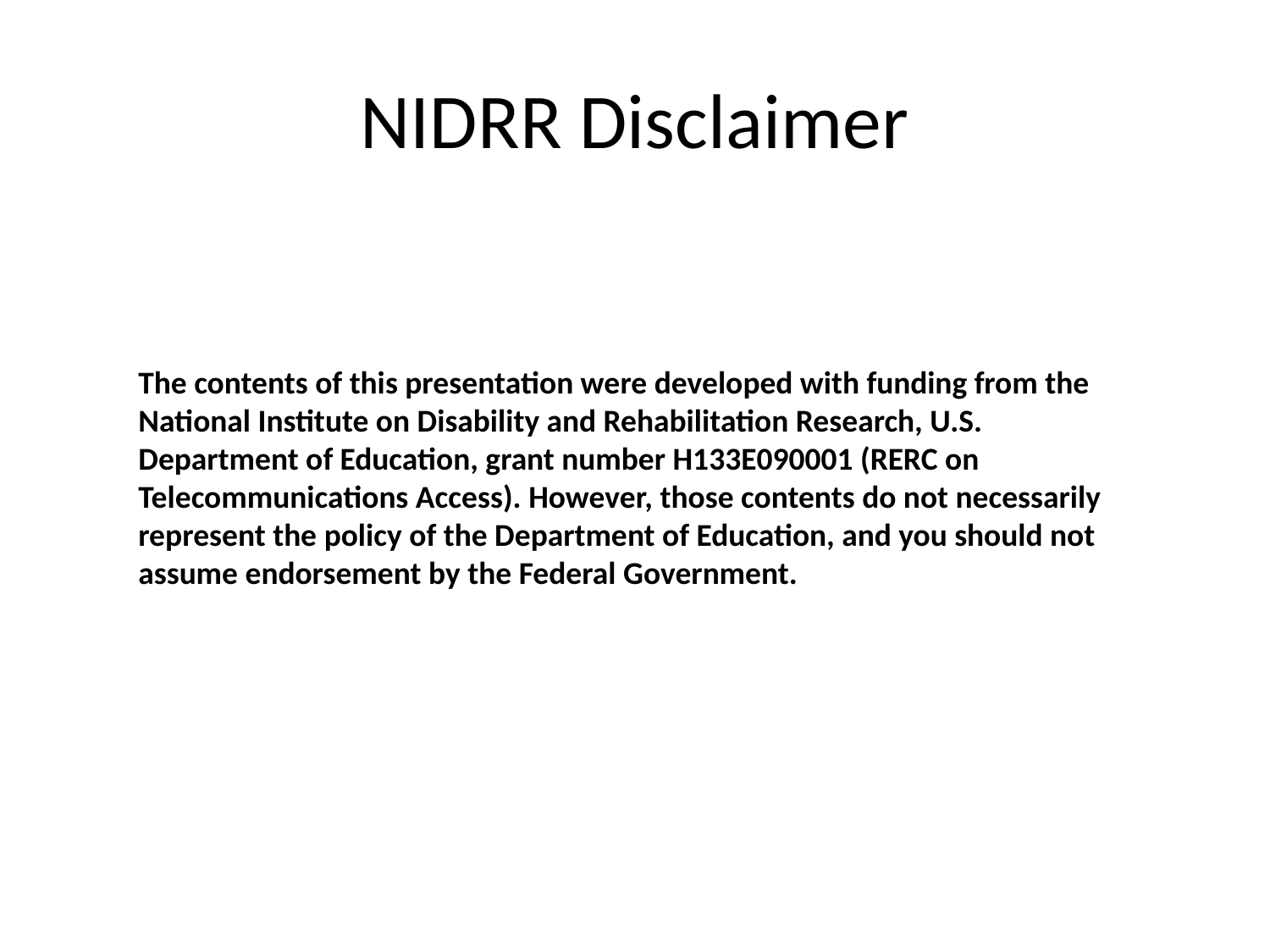

NIDRR Disclaimer
The contents of this presentation were developed with funding from the National Institute on Disability and Rehabilitation Research, U.S. Department of Education, grant number H133E090001 (RERC on Telecommunications Access). However, those contents do not necessarily represent the policy of the Department of Education, and you should not assume endorsement by the Federal Government.